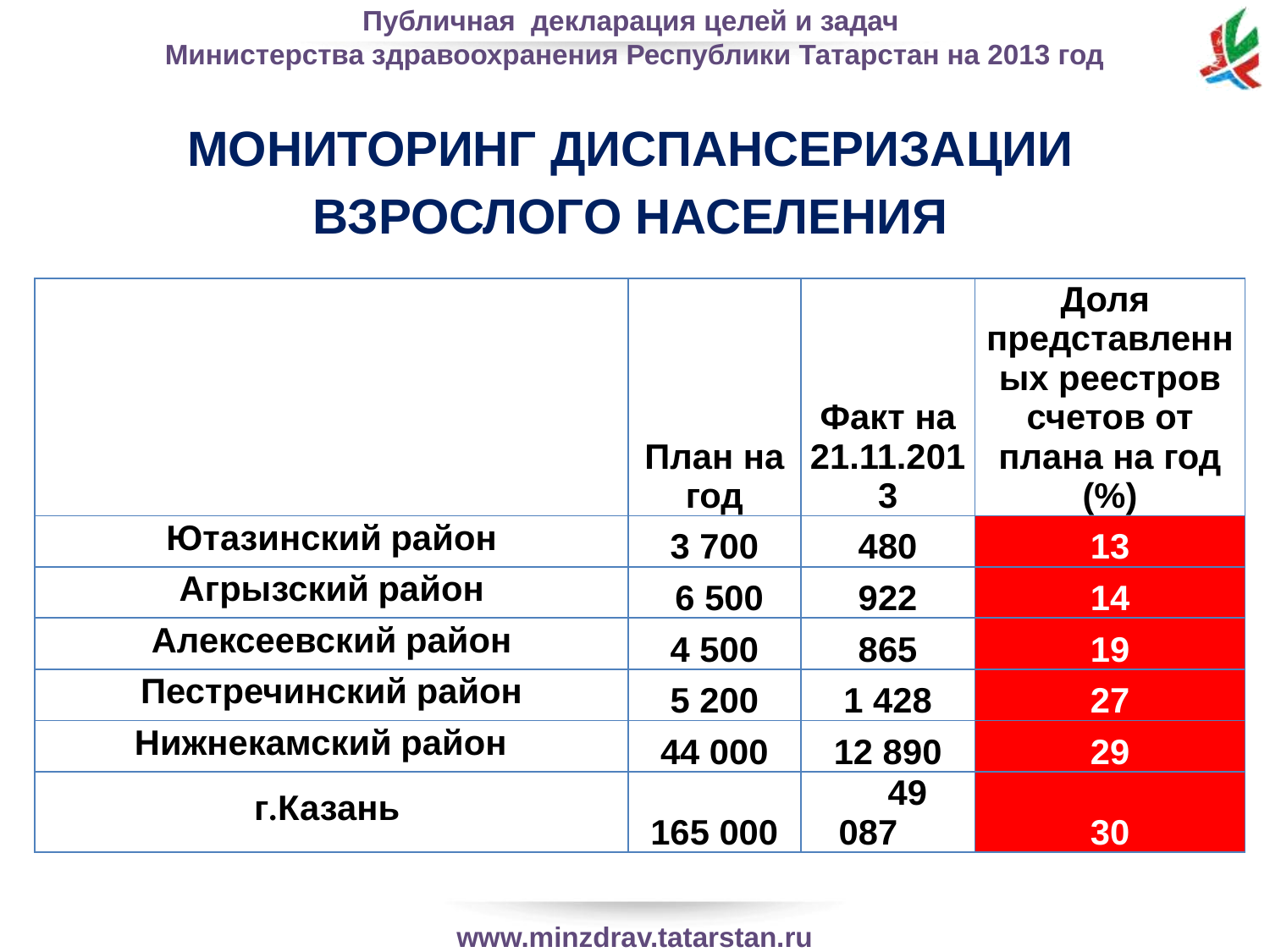

МОНИТОРИНГ ДИСПАНСЕРИЗАЦИИ ВЗРОСЛОГО НАСЕЛЕНИЯ
|  | План на год | Факт на 21.11.2013 | Доля представленных реестров счетов от плана на год (%) |
| --- | --- | --- | --- |
| Ютазинский район | 3 700 | 480 | 13 |
| Агрызский район | 6 500 | 922 | 14 |
| Алексеевский район | 4 500 | 865 | 19 |
| Пестречинский район | 5 200 | 1 428 | 27 |
| Нижнекамский районп | 44 000 | 12 890 | 29 |
| г.Казань | 165 000 | 49 08778 | 30 |